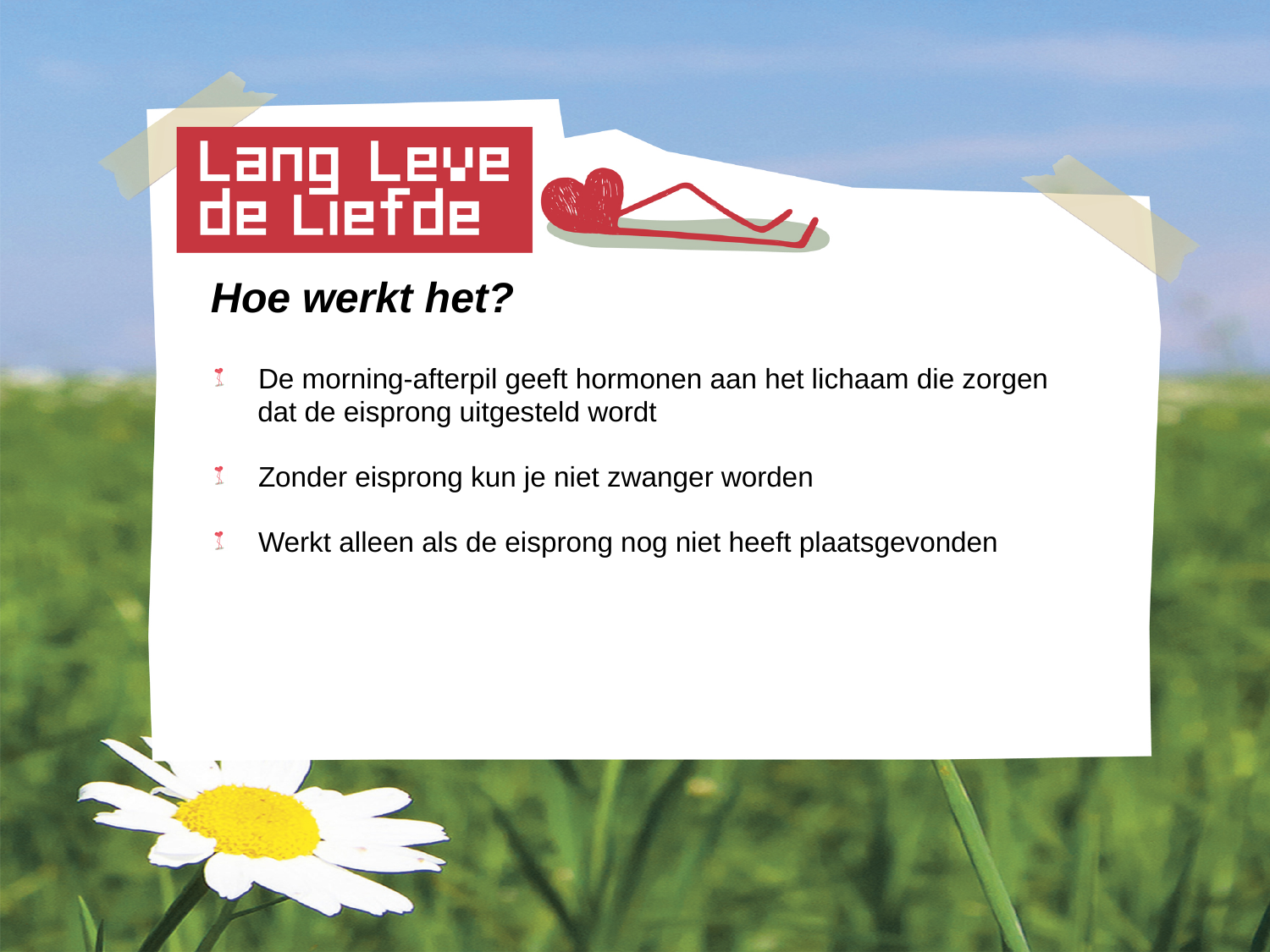

Hoe werkt het?

    De morning-afterpil geeft hormonen aan het lichaam die zorgen
      dat de eisprong uitgesteld wordt

    Zonder eisprong kun je niet zwanger worden

    Werkt alleen als de eisprong nog niet heeft plaatsgevonden